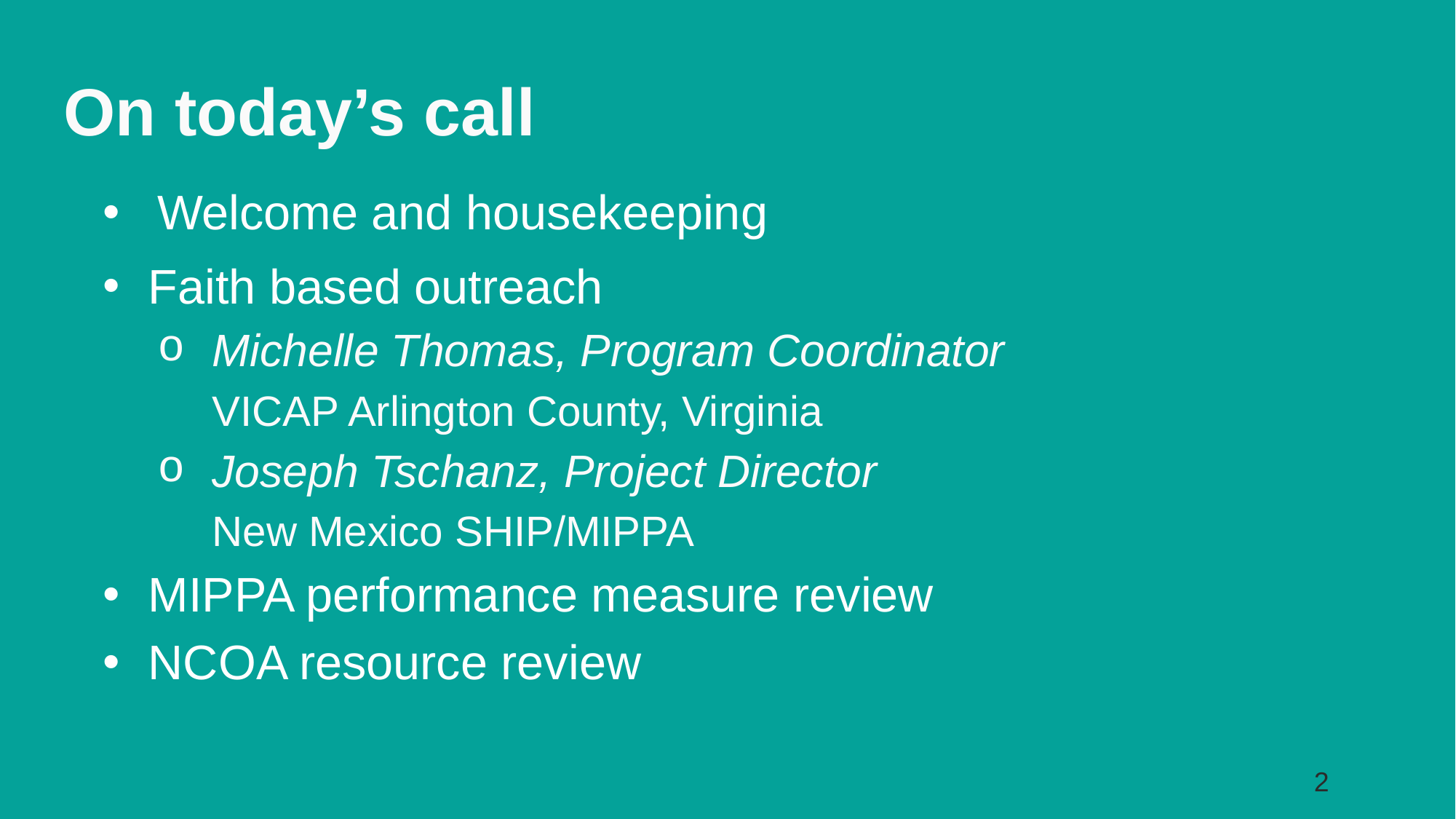

On today’s call
Welcome and housekeeping
Faith based outreach
Michelle Thomas, Program Coordinator
VICAP Arlington County, Virginia
Joseph Tschanz, Project Director
New Mexico SHIP/MIPPA
MIPPA performance measure review
NCOA resource review

2